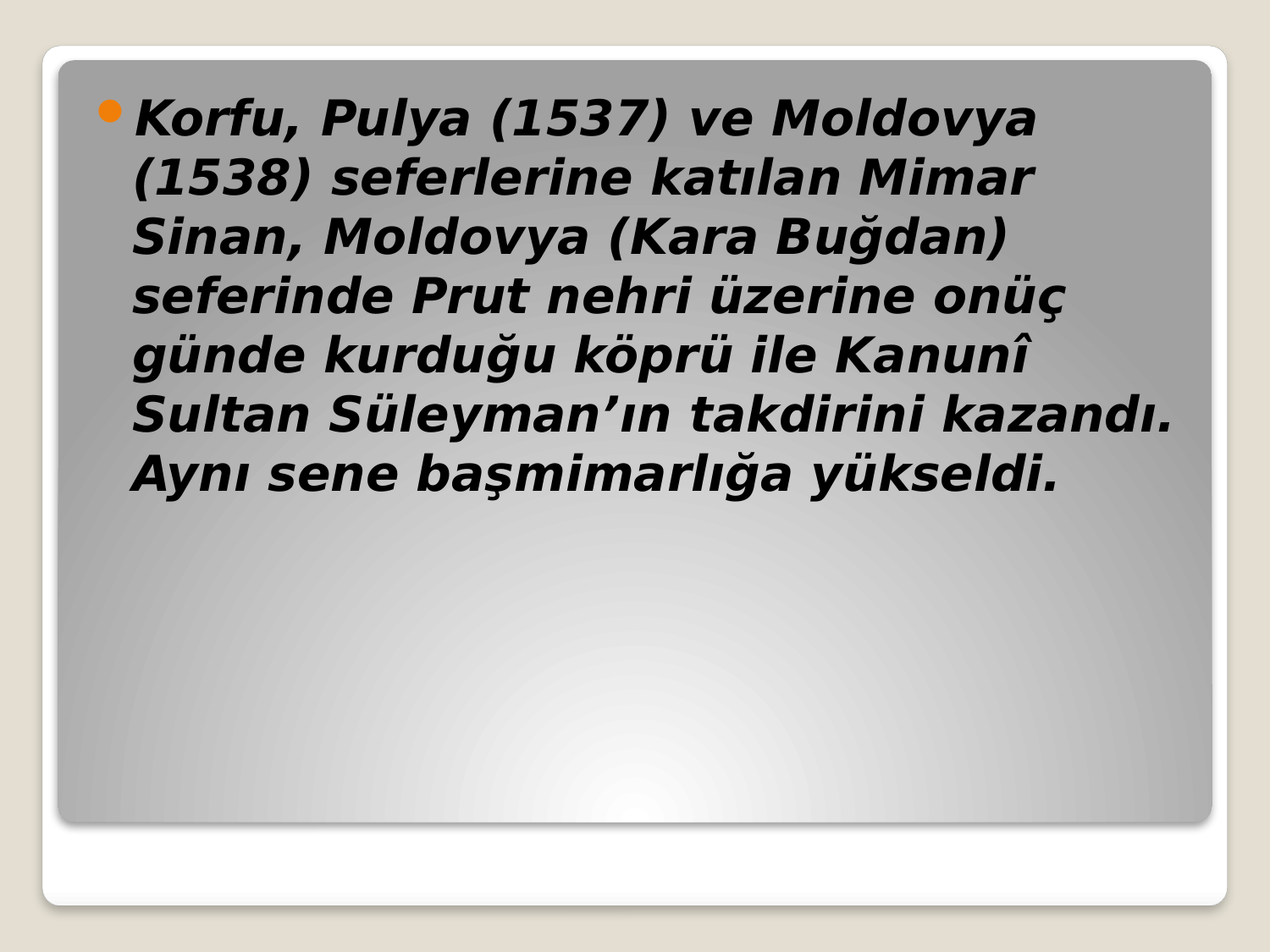

Korfu, Pulya (1537) ve Moldovya (1538) seferlerine katılan Mimar Sinan, Moldovya (Kara Buğdan) seferinde Prut nehri üzerine onüç günde kurduğu köprü ile Kanunî Sultan Süleyman’ın takdirini kazandı. Aynı sene başmimarlığa yükseldi.

#